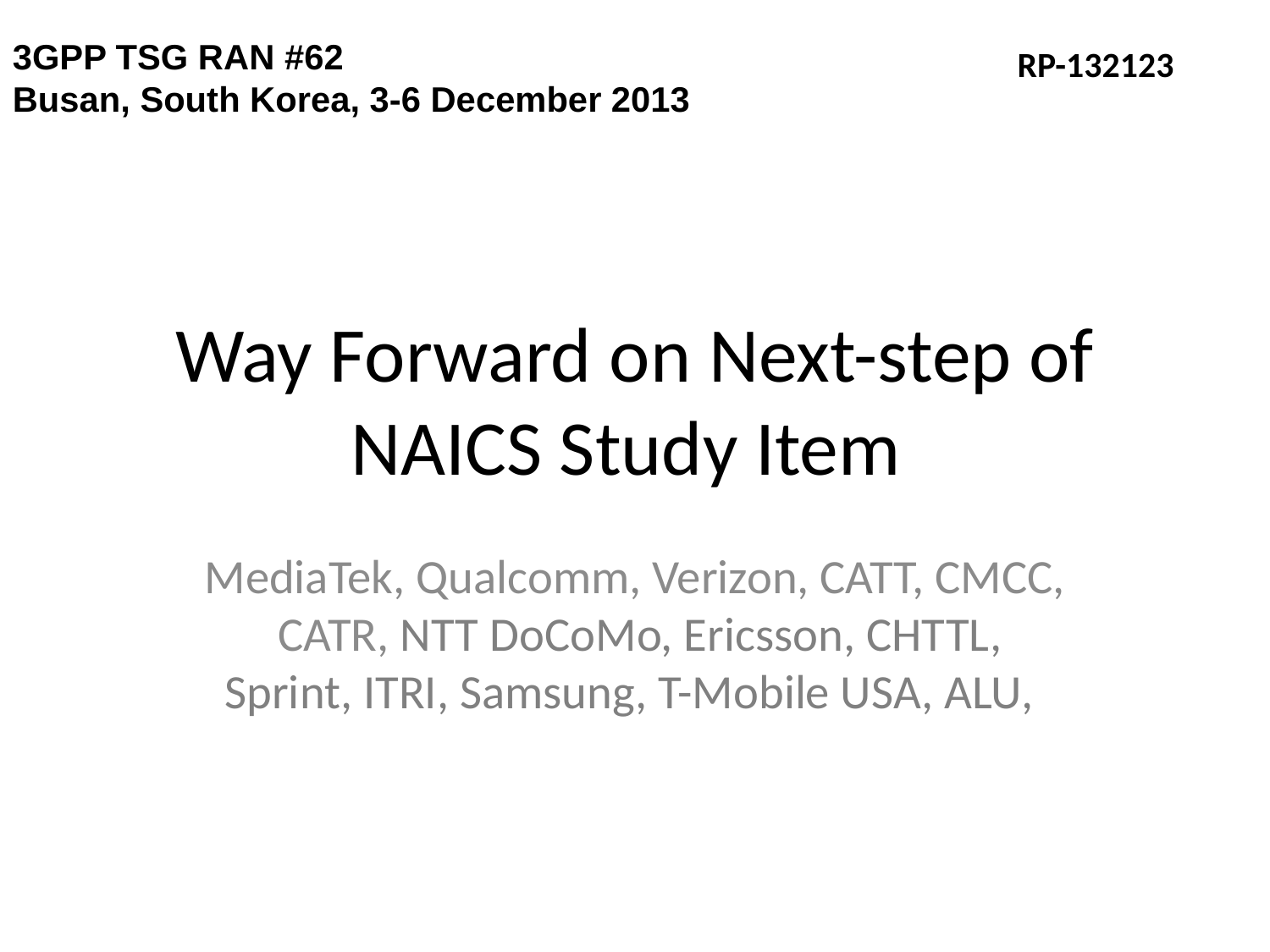

3GPP TSG RAN #62
Busan, South Korea, 3-6 December 2013
RP-132123
# Way Forward on Next-step of NAICS Study Item
MediaTek, Qualcomm, Verizon, CATT, CMCC,  CATR, NTT DoCoMo, Ericsson, CHTTL, Sprint, ITRI, Samsung, T-Mobile USA, ALU,